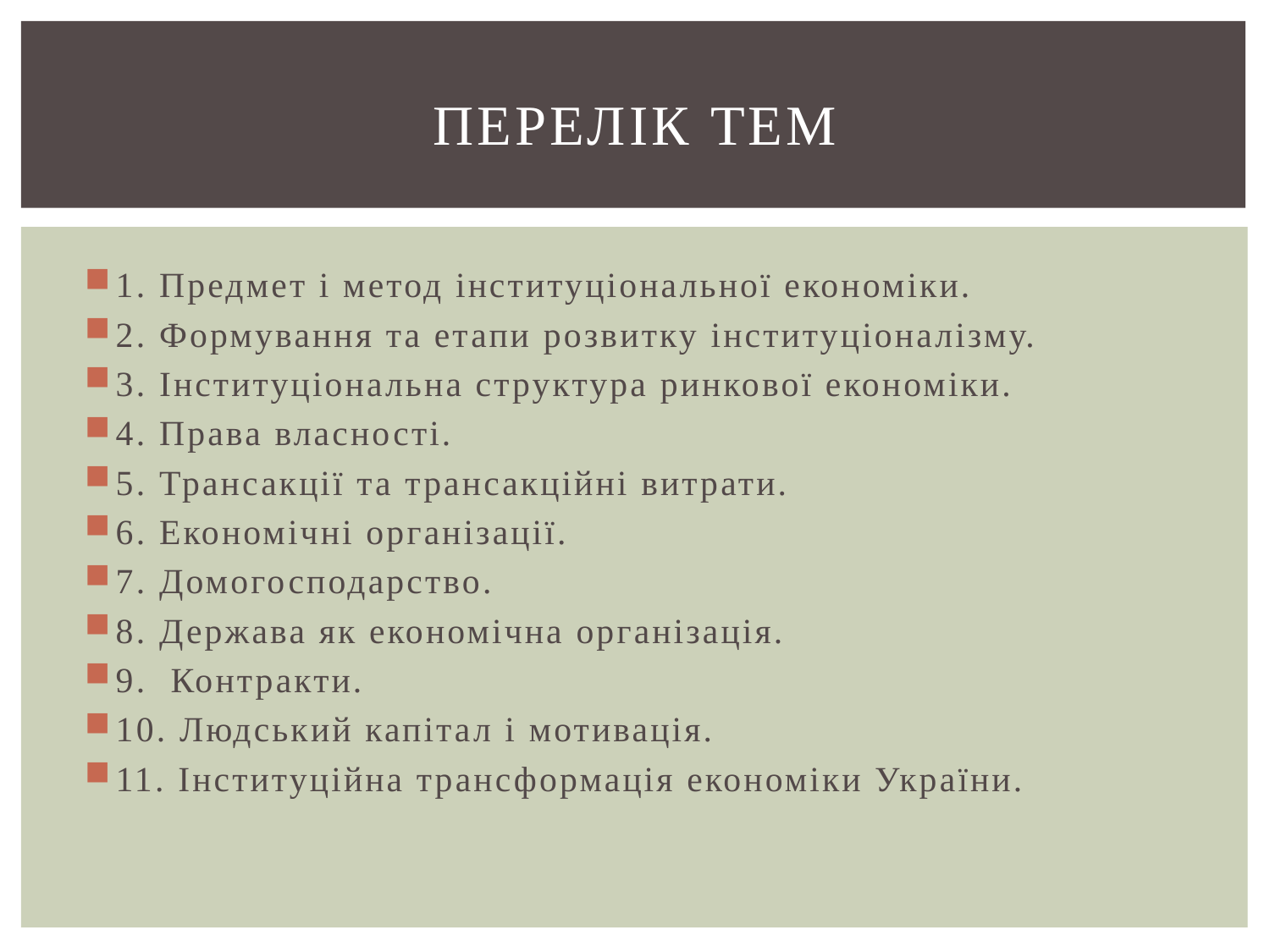

# Перелік тем
1. Предмет і метод інституціональної економіки.
2. Формування та етапи розвитку інституціоналізму.
3. Інституціональна структура ринкової економіки.
4. Права власності.
5. Трансакції та трансакційні витрати.
6. Економічні організації.
7. Домогосподарство.
8. Держава як економічна організація.
9.  Контракти.
10. Людський капітал і мотивація.
11. Інституційна трансформація економіки України.